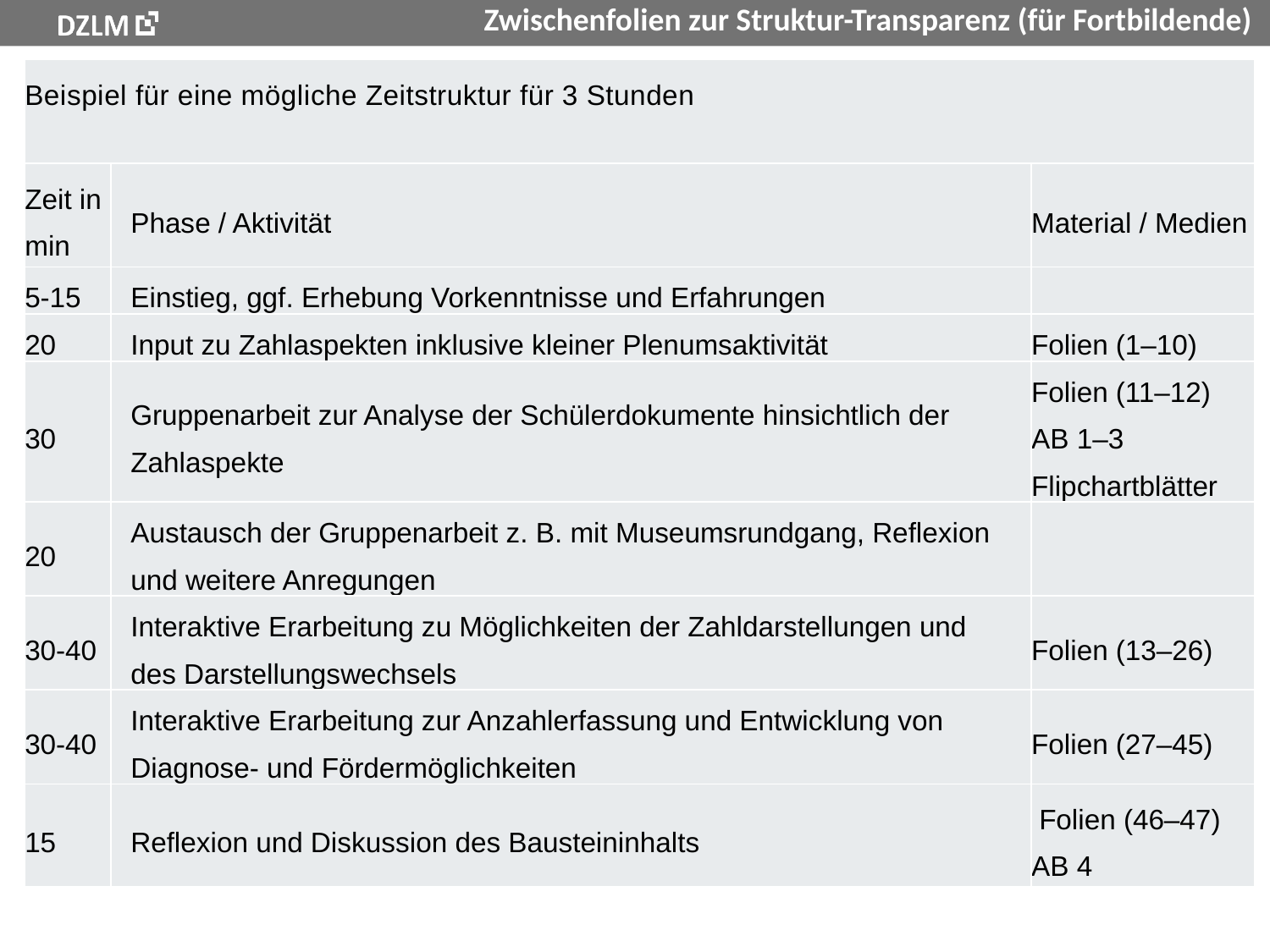

#
| Beispiel für eine mögliche Zeitstruktur für 3 Stunden |  |  |
| --- | --- | --- |
| Zeit in min | Phase / Aktivität | Material / Medien |
| 5-15 | Einstieg, ggf. Erhebung Vorkenntnisse und Erfahrungen |  |
| 20 | Input zu Zahlaspekten inklusive kleiner Plenumsaktivität | Folien (1–10) |
| 30 | Gruppenarbeit zur Analyse der Schülerdokumente hinsichtlich der Zahlaspekte | Folien (11–12) AB 1–3 Flipchartblätter |
| 20 | Austausch der Gruppenarbeit z. B. mit Museumsrundgang, Reflexion und weitere Anregungen |  |
| 30-40 | Interaktive Erarbeitung zu Möglichkeiten der Zahldarstellungen und des Darstellungswechsels | Folien (13–26) |
| 30-40 | Interaktive Erarbeitung zur Anzahlerfassung und Entwicklung von Diagnose- und Fördermöglichkeiten | Folien (27–45) |
| 15 | Reflexion und Diskussion des Bausteininhalts | Folien (46–47) AB 4 |